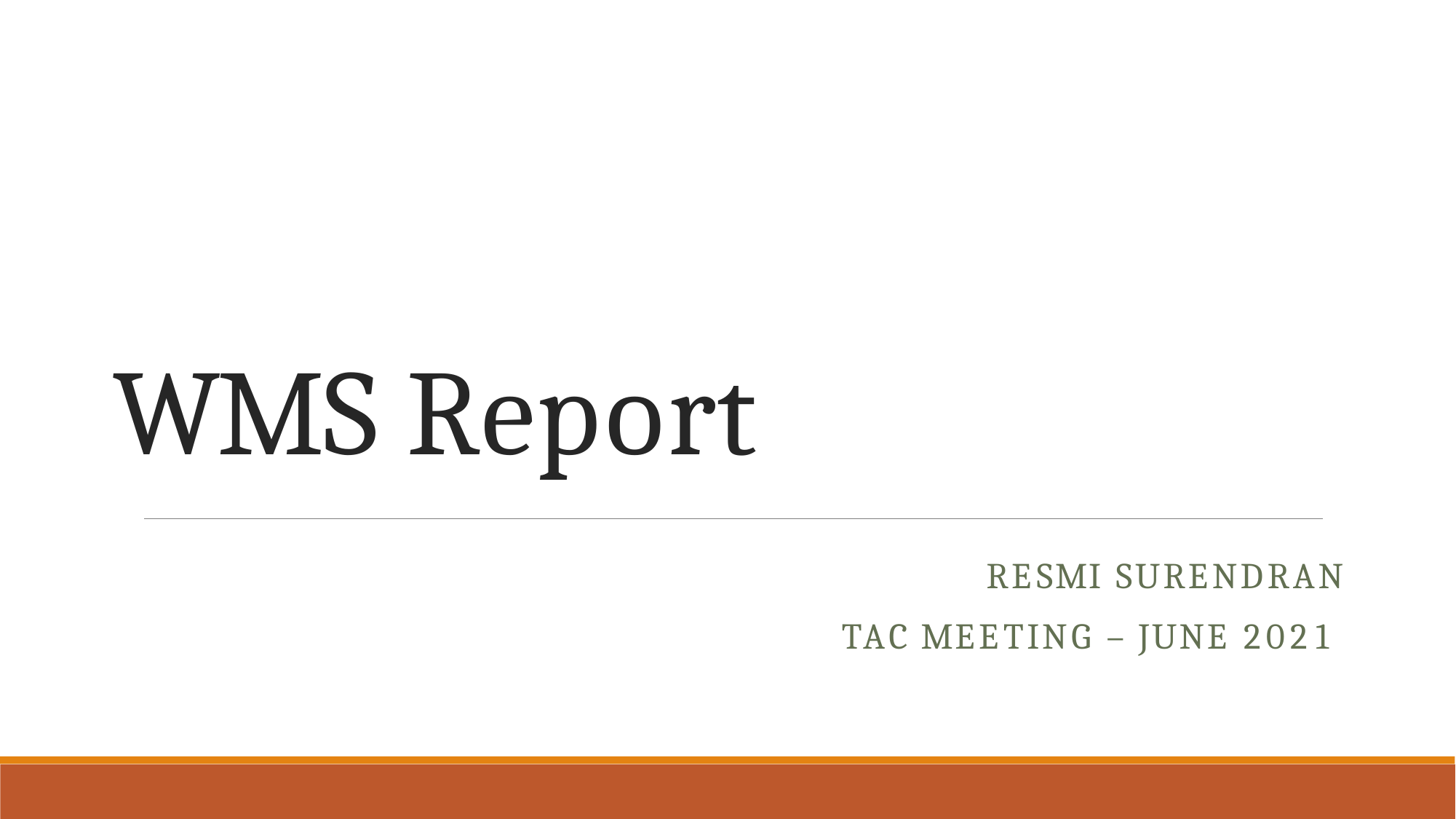

# WMS Report
Resmi Surendran
TAC Meeting – JUNE 2021